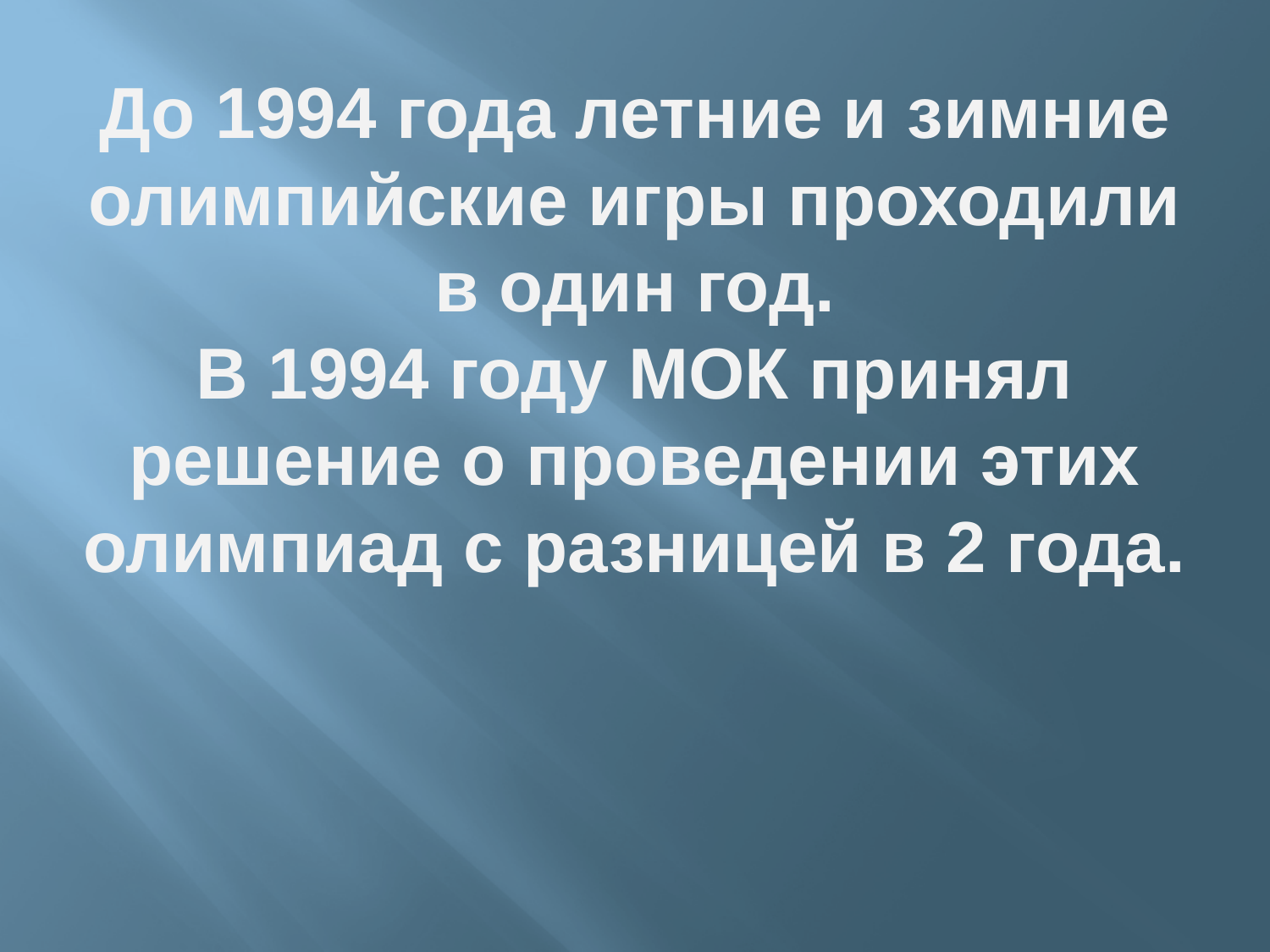

# До 1994 года летние и зимние олимпийские игры проходили в один год. В 1994 году МОК принял решение о проведении этих олимпиад с разницей в 2 года.